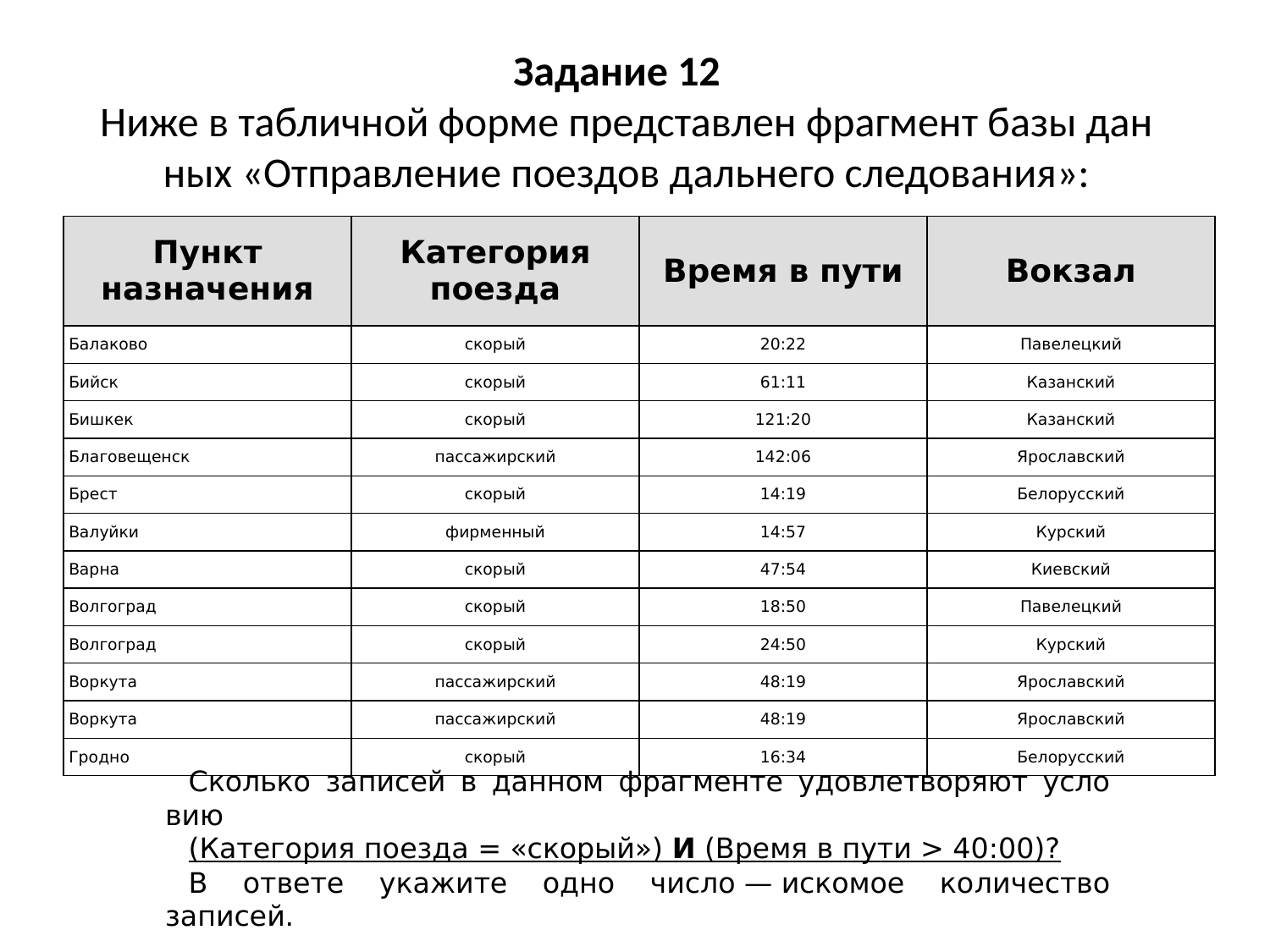

# Задание 12   Ниже в таб­лич­ной форме пред­став­лен фраг­мент базы дан­ных «Отправление по­ез­дов даль­не­го следования»:
| Пункт назначения | Категория поезда | Время в пути | Вокзал |
| --- | --- | --- | --- |
| Балаково | скорый | 20:22 | Павелецкий |
| Бийск | скорый | 61:11 | Казанский |
| Бишкек | скорый | 121:20 | Казанский |
| Благовещенск | пассажирский | 142:06 | Ярославский |
| Брест | скорый | 14:19 | Белорусский |
| Валуйки | фирменный | 14:57 | Курский |
| Варна | скорый | 47:54 | Киевский |
| Волгоград | скорый | 18:50 | Павелецкий |
| Волгоград | скорый | 24:50 | Курский |
| Воркута | пассажирский | 48:19 | Ярославский |
| Воркута | пассажирский | 48:19 | Ярославский |
| Гродно | скорый | 16:34 | Белорусский |

Сколько за­пи­сей в дан­ном фраг­мен­те удо­вле­тво­ря­ют усло­вию
(Категория по­ез­да = «скорый») И (Время в пути > 40:00)?
В от­ве­те ука­жи­те одно число — искомое ко­ли­че­ство записей.